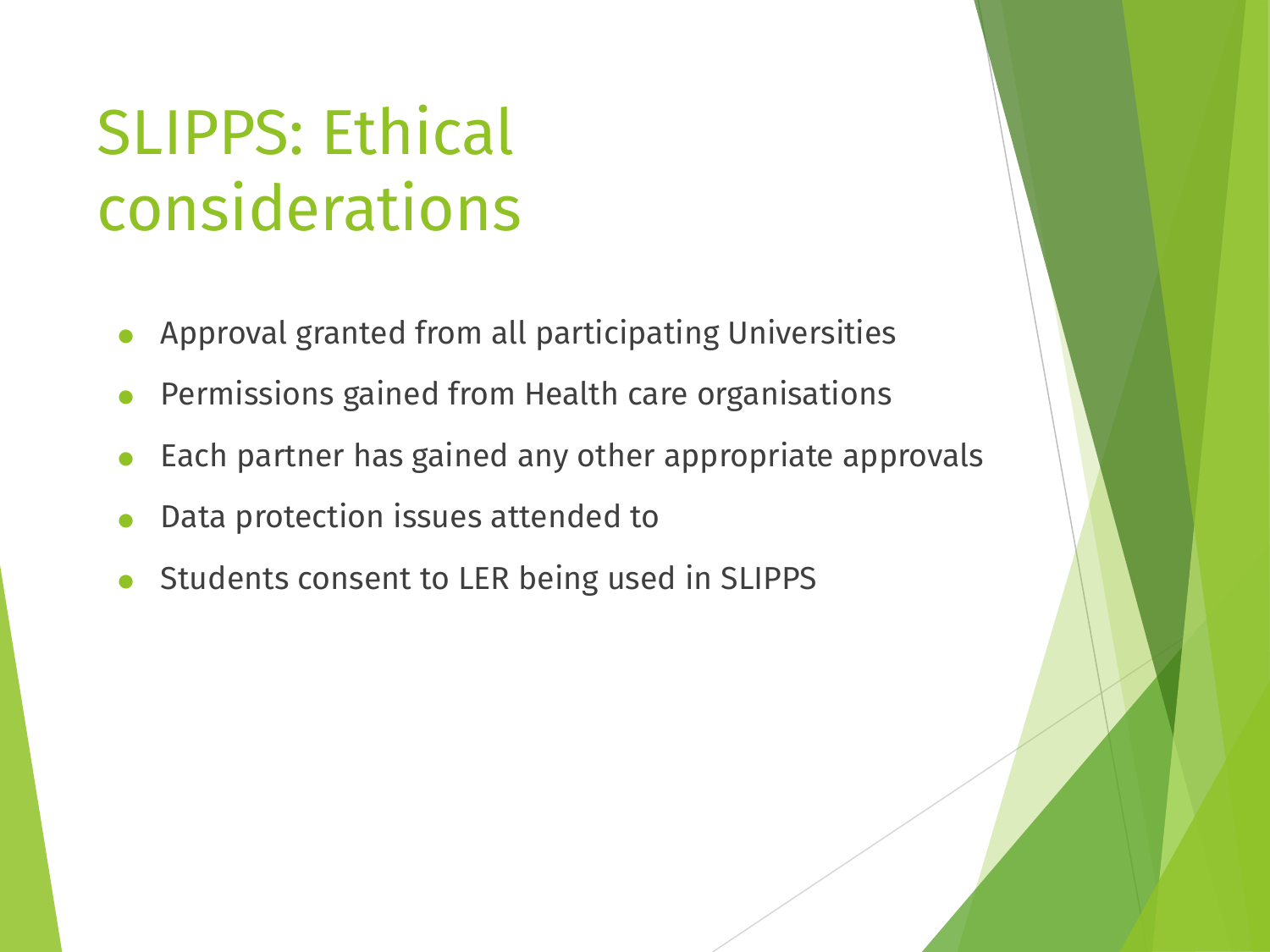

# SLIPPS: Ethical considerations
Approval granted from all participating Universities
Permissions gained from Health care organisations
Each partner has gained any other appropriate approvals
Data protection issues attended to
Students consent to LER being used in SLIPPS